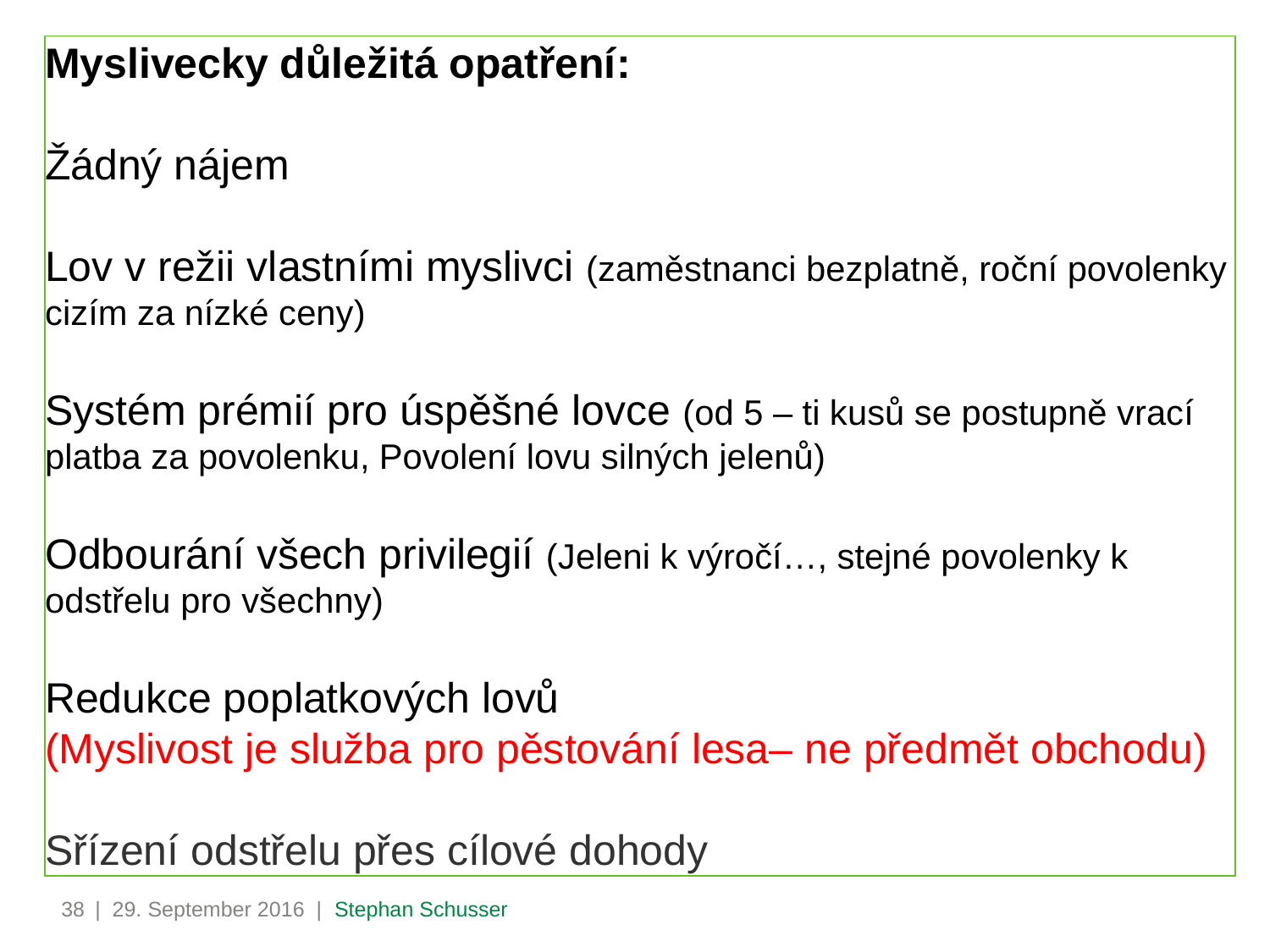

# Myslivecky důležitá opatření: Žádný nájem Lov v režii vlastními myslivci (zaměstnanci bezplatně, roční povolenky cizím za nízké ceny) Systém prémií pro úspěšné lovce (od 5 – ti kusů se postupně vrací platba za povolenku, Povolení lovu silných jelenů) Odbourání všech privilegií (Jeleni k výročí…, stejné povolenky k odstřelu pro všechny) Redukce poplatkových lovů 				      (Myslivost je služba pro pěstování lesa– ne předmět obchodu) Sřízení odstřelu přes cílové dohody
38
|  29. September 2016  |  Stephan Schusser